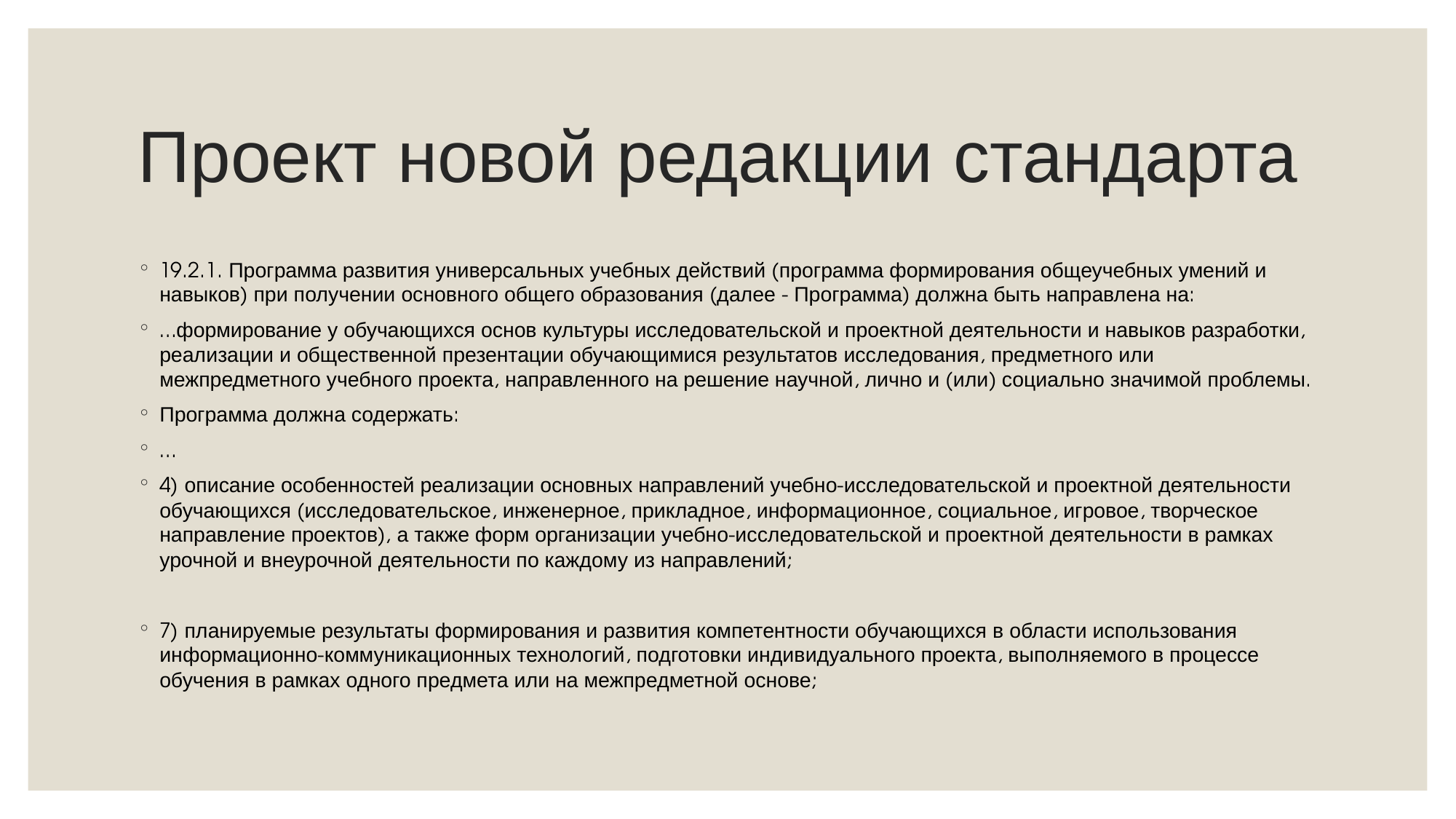

# Проект новой редакции стандарта
19.2.1. Программа развития универсальных учебных действий (программа формирования общеучебных умений и навыков) при получении основного общего образования (далее - Программа) должна быть направлена на:
…формирование у обучающихся основ культуры исследовательской и проектной деятельности и навыков разработки, реализации и общественной презентации обучающимися результатов исследования, предметного или межпредметного учебного проекта, направленного на решение научной, лично и (или) социально значимой проблемы.
Программа должна содержать:
…
4) описание особенностей реализации основных направлений учебно-исследовательской и проектной деятельности обучающихся (исследовательское, инженерное, прикладное, информационное, социальное, игровое, творческое направление проектов), а также форм организации учебно-исследовательской и проектной деятельности в рамках урочной и внеурочной деятельности по каждому из направлений;

7) планируемые результаты формирования и развития компетентности обучающихся в области использования информационно-коммуникационных технологий, подготовки индивидуального проекта, выполняемого в процессе обучения в рамках одного предмета или на межпредметной основе;